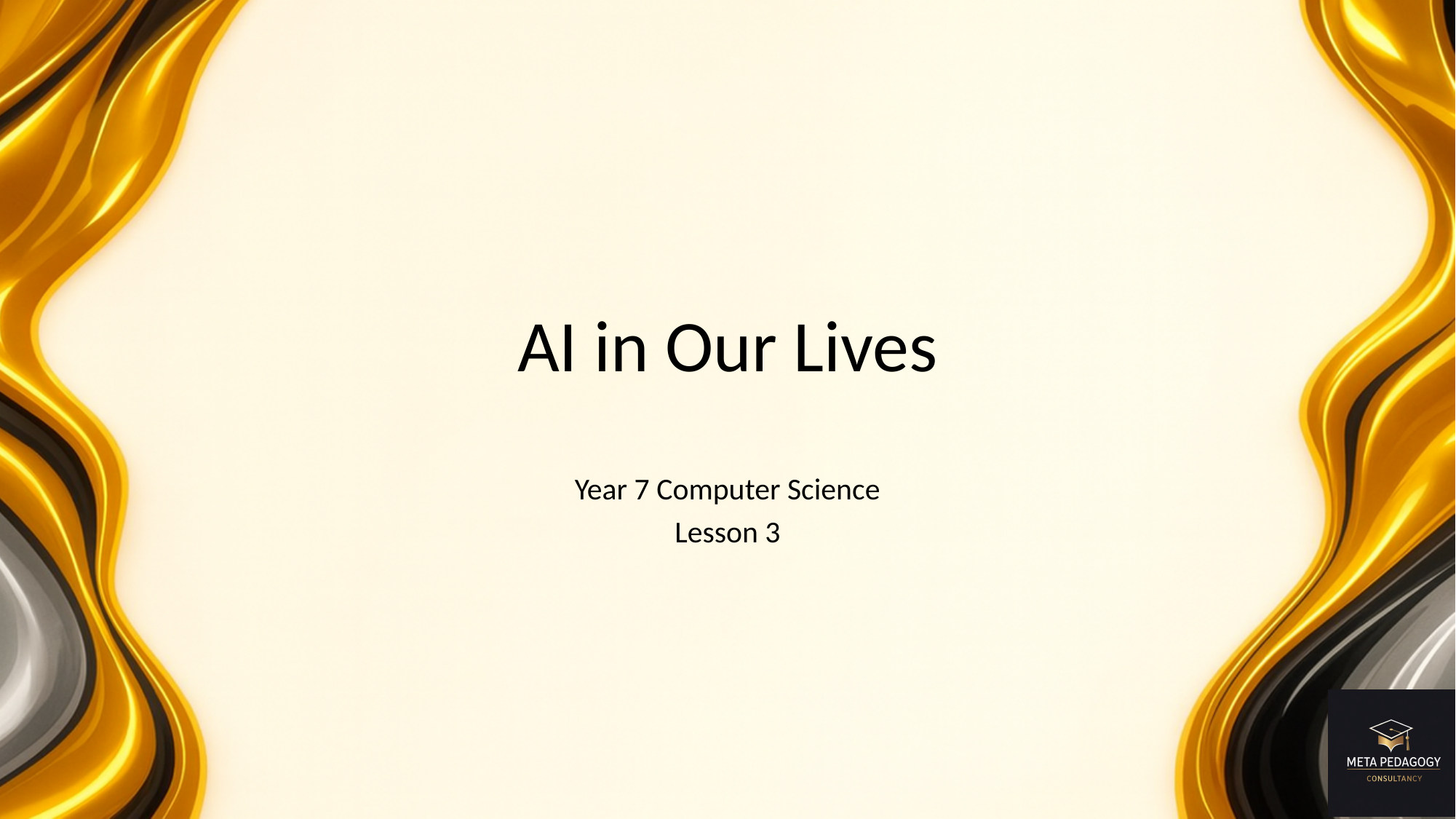

# AI in Our Lives
Year 7 Computer Science
Lesson 3